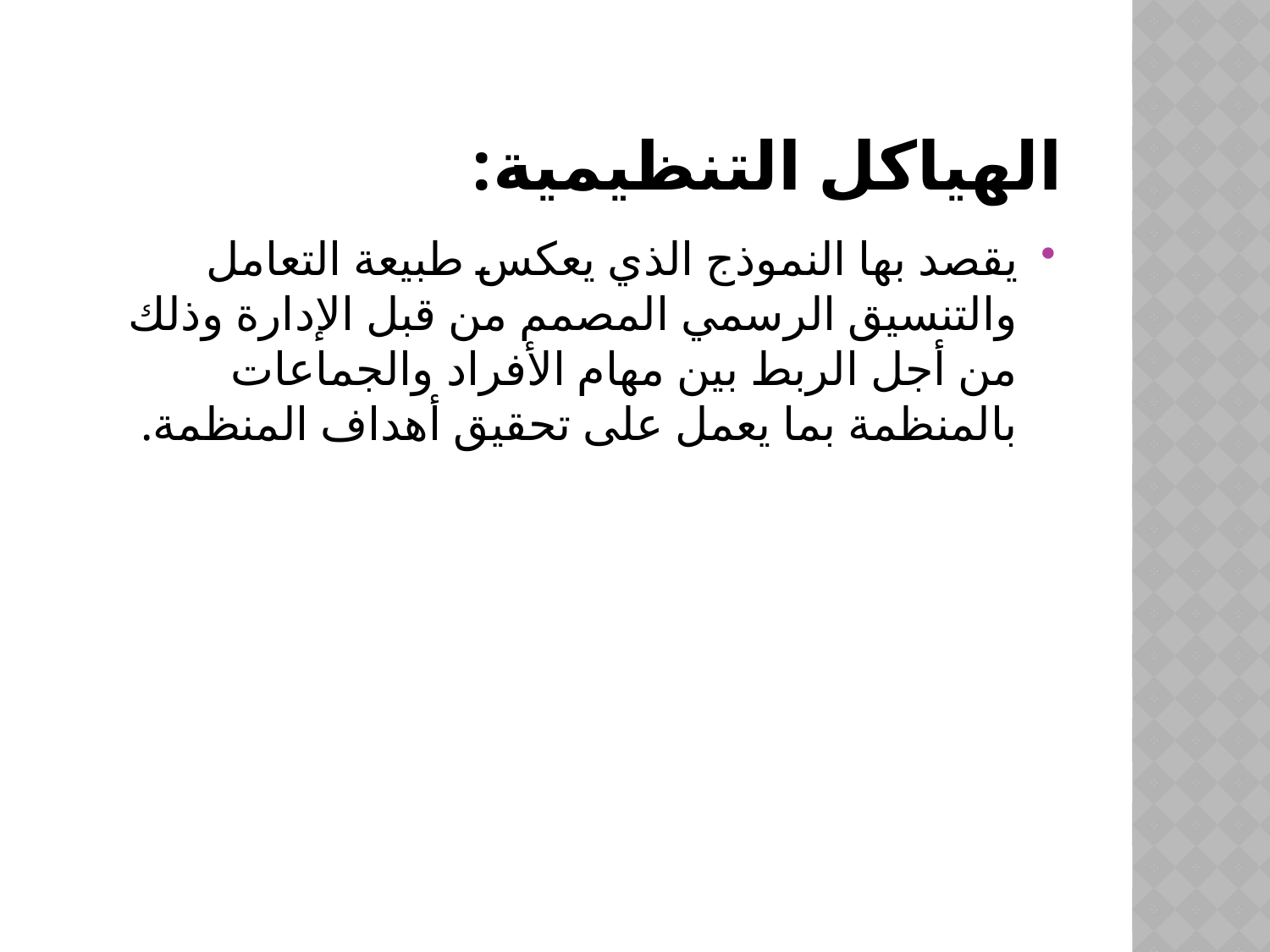

# الهياكل التنظيمية:
يقصد بها النموذج الذي يعكس طبيعة التعامل والتنسيق الرسمي المصمم من قبل الإدارة وذلك من أجل الربط بين مهام الأفراد والجماعات بالمنظمة بما يعمل على تحقيق أهداف المنظمة.